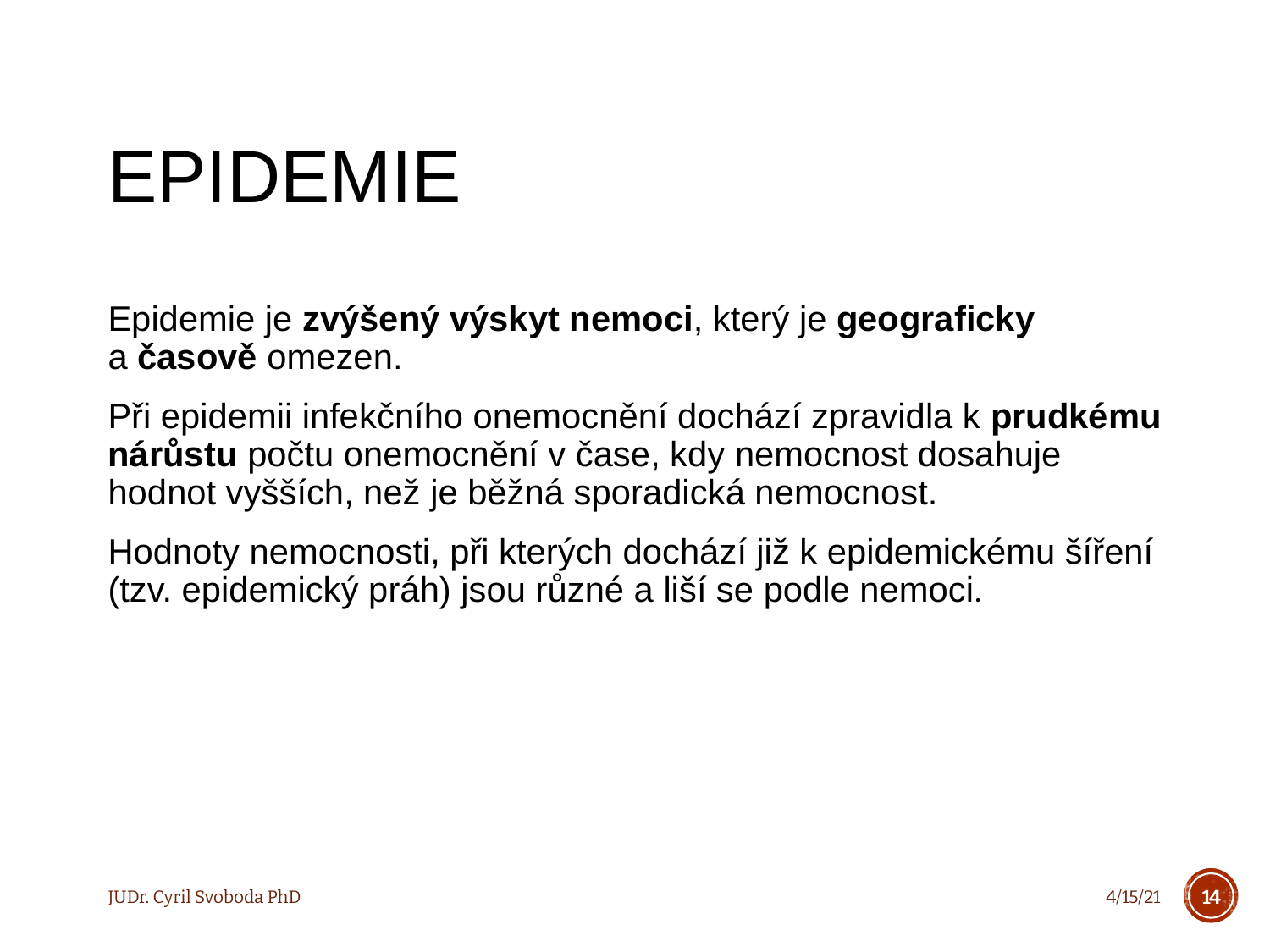

# Epidemie
Epidemie je zvýšený výskyt nemoci, který je geograficky a časově omezen.
Při epidemii infekčního onemocnění dochází zpravidla k prudkému nárůstu počtu onemocnění v čase, kdy nemocnost dosahuje hodnot vyšších, než je běžná sporadická nemocnost.
Hodnoty nemocnosti, při kterých dochází již k epidemickému šíření (tzv. epidemický práh) jsou různé a liší se podle nemoci.
JUDr. Cyril Svoboda PhD
4/15/21
14